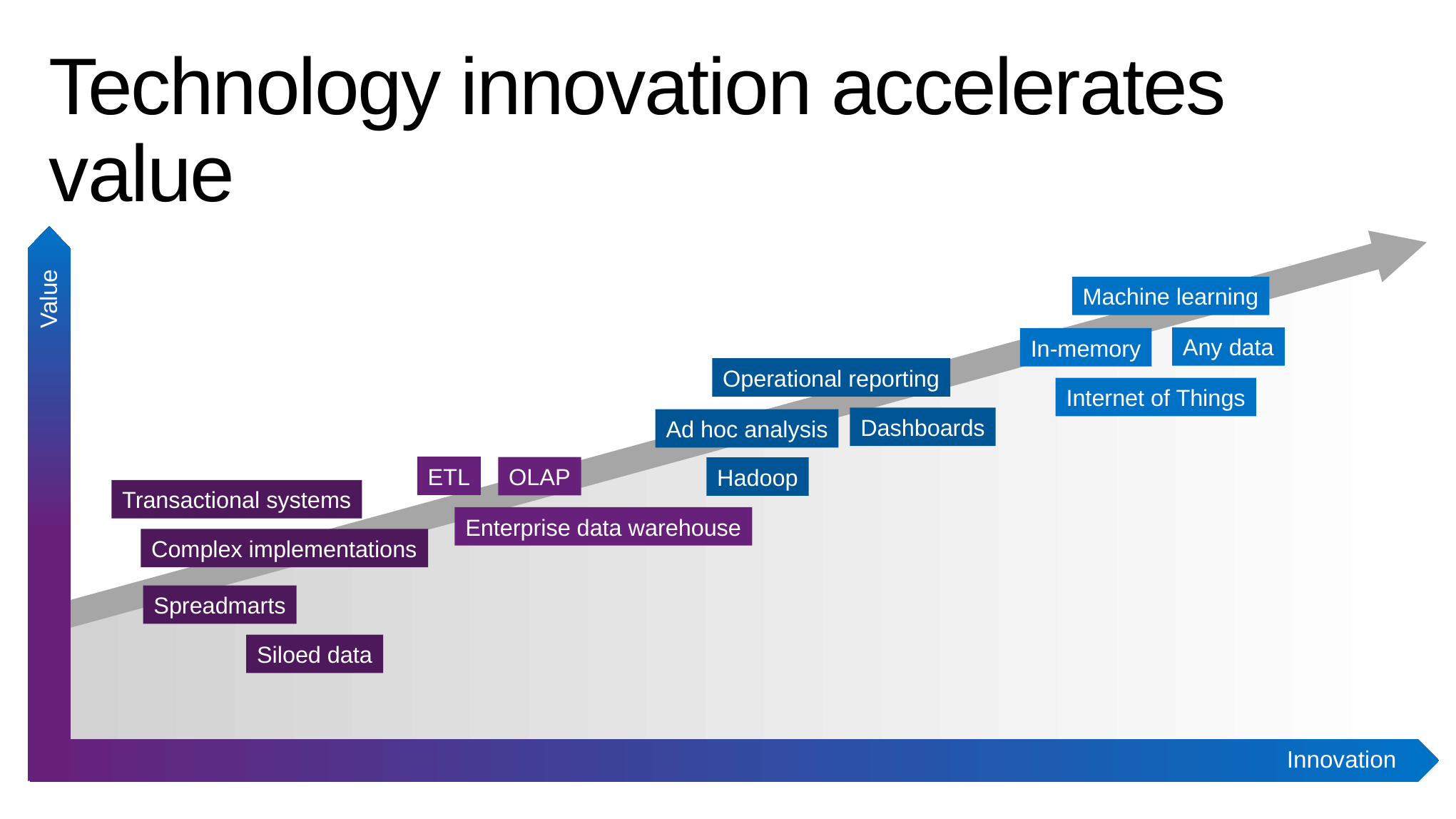

# Technology innovation accelerates value

Machine learning
Any data
In-memory
Operational reporting
Internet of Things
Dashboards
Ad hoc analysis
ETL
OLAP
Hadoop
Transactional systems
Value
Enterprise data warehouse
Complex implementations
Spreadmarts
Siloed data
Innovation